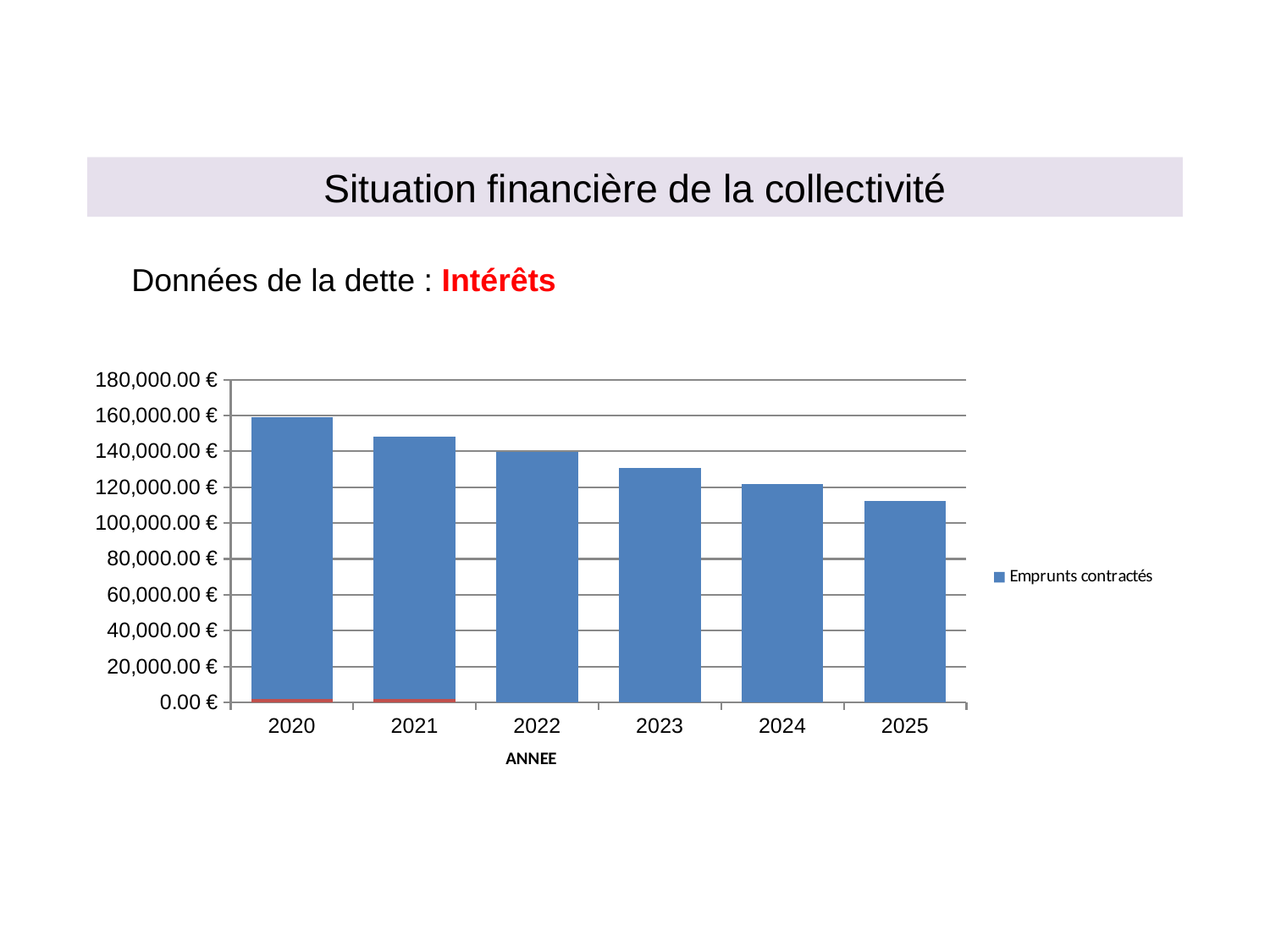

# Situation financière de la collectivité
Données de la dette : Intérêts

### Chart

| Category |  | Emprunts contractés | Emprunts simulés |
|---|---|---|---|
| 2020 | 2020.0 | 157180.16 | None |
| 2021 | 2021.0 | 146339.81 | None |
| 2022 | None | 139526.0 | None |
| 2023 | None | 130819.56 | None |
| 2024 | None | 121815.45 | None |
| 2025 | None | 112190.45 | None |